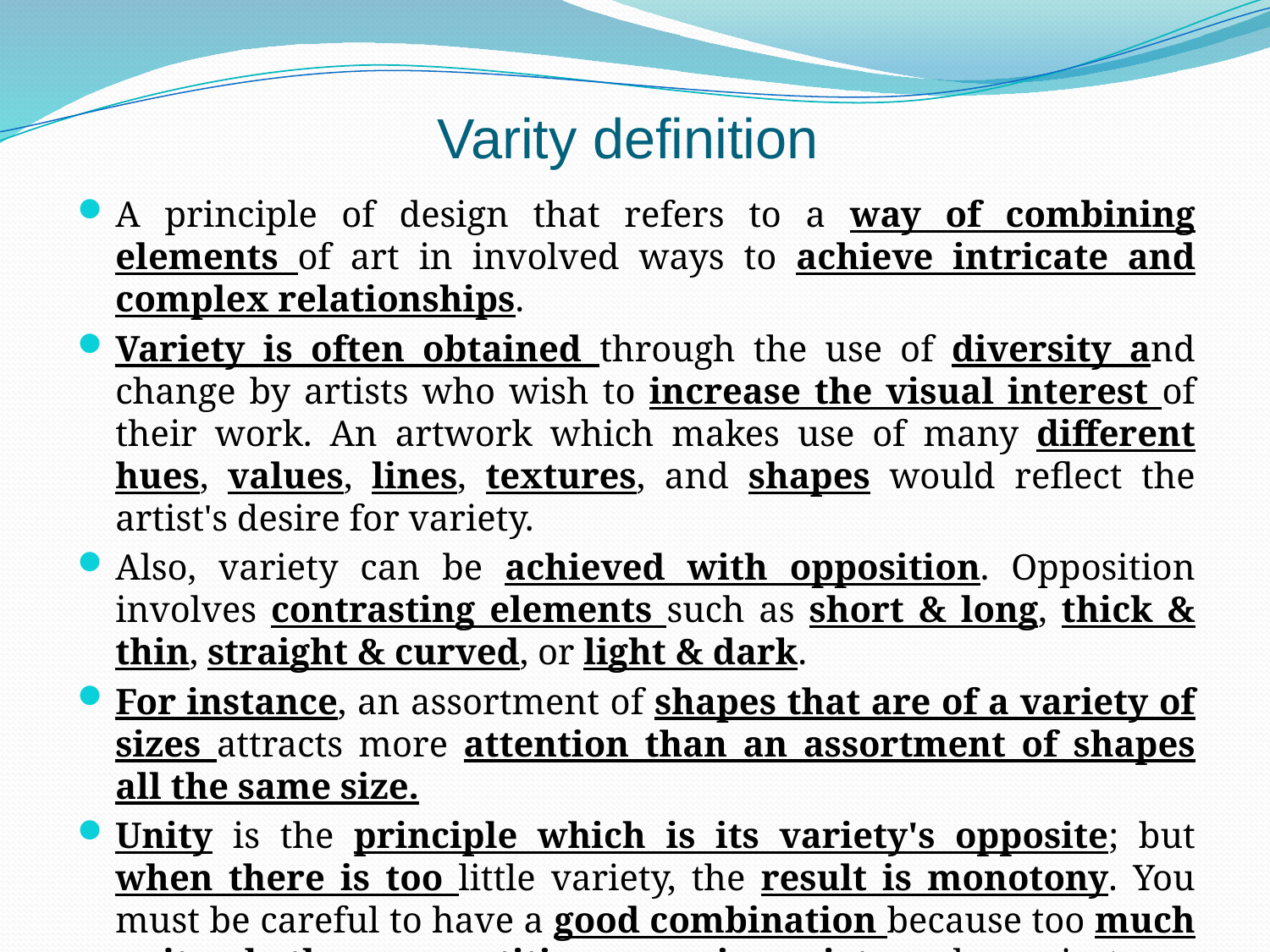

Varity definition
A principle of design that refers to a way of combining elements of art in involved ways to achieve intricate and complex relationships.
Variety is often obtained through the use of diversity and change by artists who wish to increase the visual interest of their work. An artwork which makes use of many different hues, values, lines, textures, and shapes would reflect the artist's desire for variety.
Also, variety can be achieved with opposition. Opposition involves contrasting elements such as short & long, thick & thin, straight & curved, or light & dark.
For instance, an assortment of shapes that are of a variety of sizes attracts more attention than an assortment of shapes all the same size.
Unity is the principle which is its variety's opposite; but when there is too little variety, the result is monotony. You must be careful to have a good combination because too much unity, rhythm or repetition can ruin variety and a project.